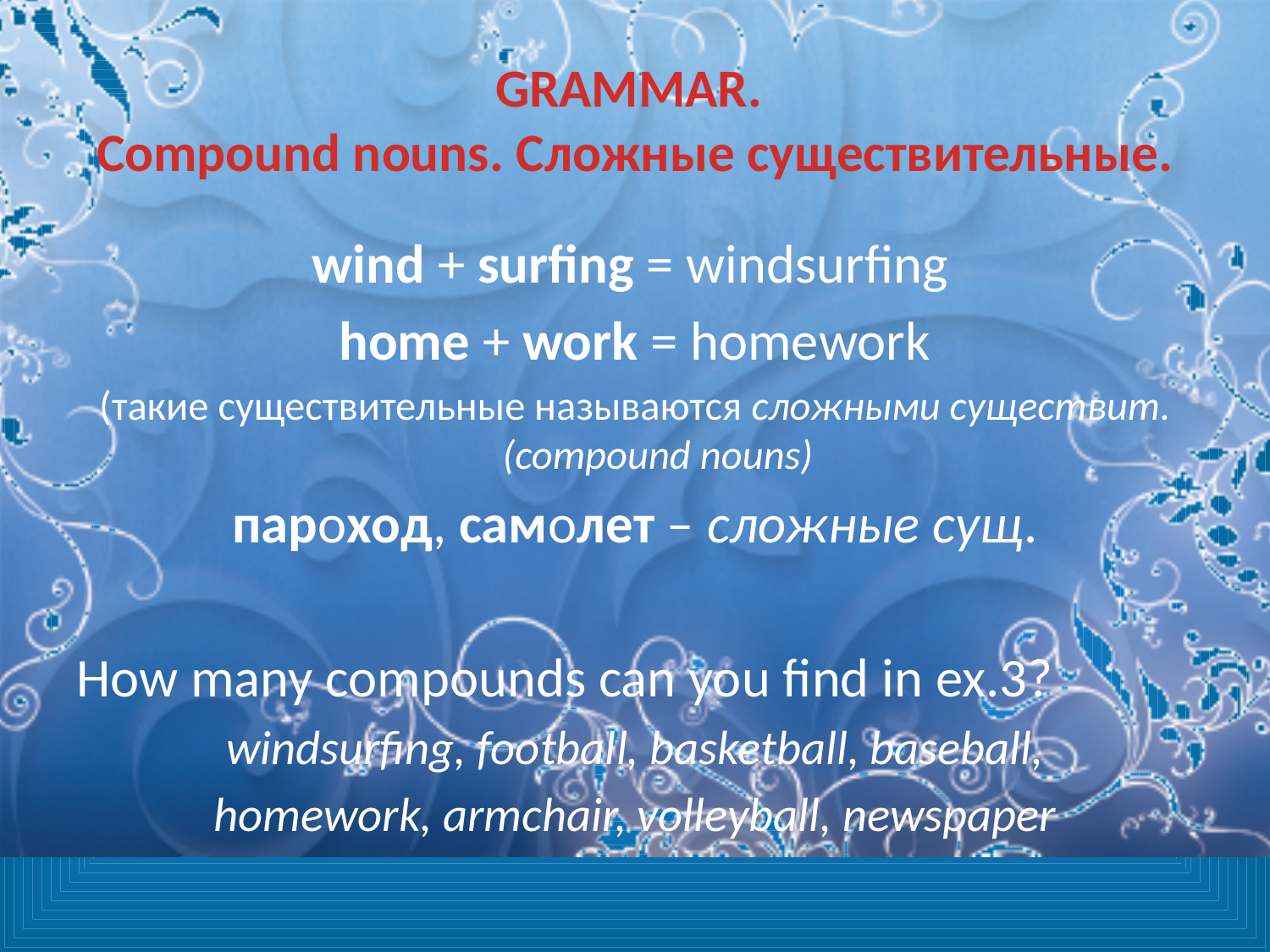

# GRAMMAR. Compound nouns. Сложные существительные.
wind + surfing = windsurfing
home + work = homework
(такие существительные называются сложными существит. (compound nouns)
пароход, самолет – сложные сущ.

How many compounds can you find in ex.3?
windsurfing, football, basketball, baseball,
homework, armchair, volleyball, newspaper